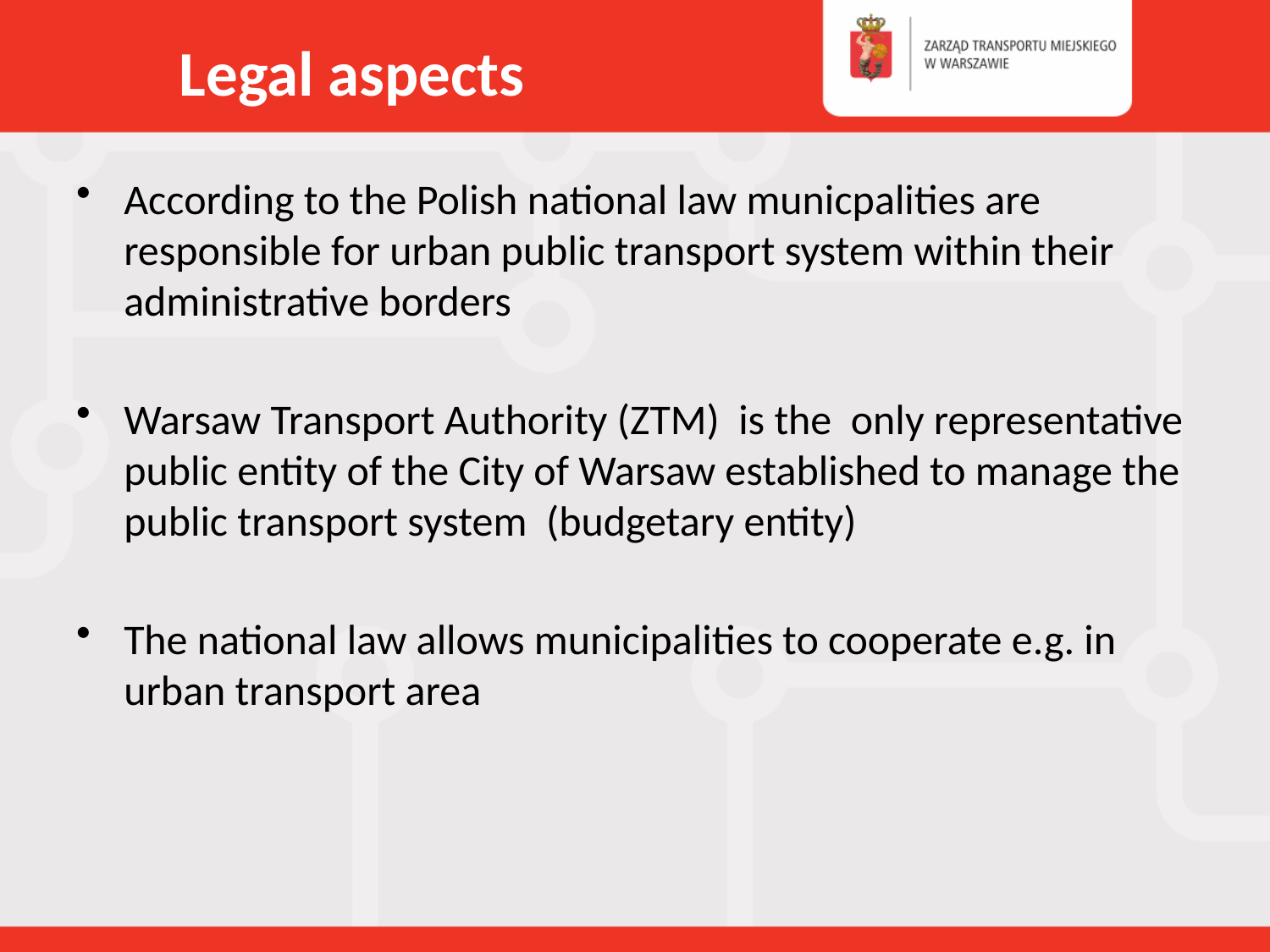

Legal aspects
According to the Polish national law municpalities are responsible for urban public transport system within their administrative borders

Warsaw Transport Authority (ZTM)  is the  only representative public entity of the City of Warsaw established to manage the public transport system  (budgetary entity)

The national law allows municipalities to cooperate e.g. in urban transport area